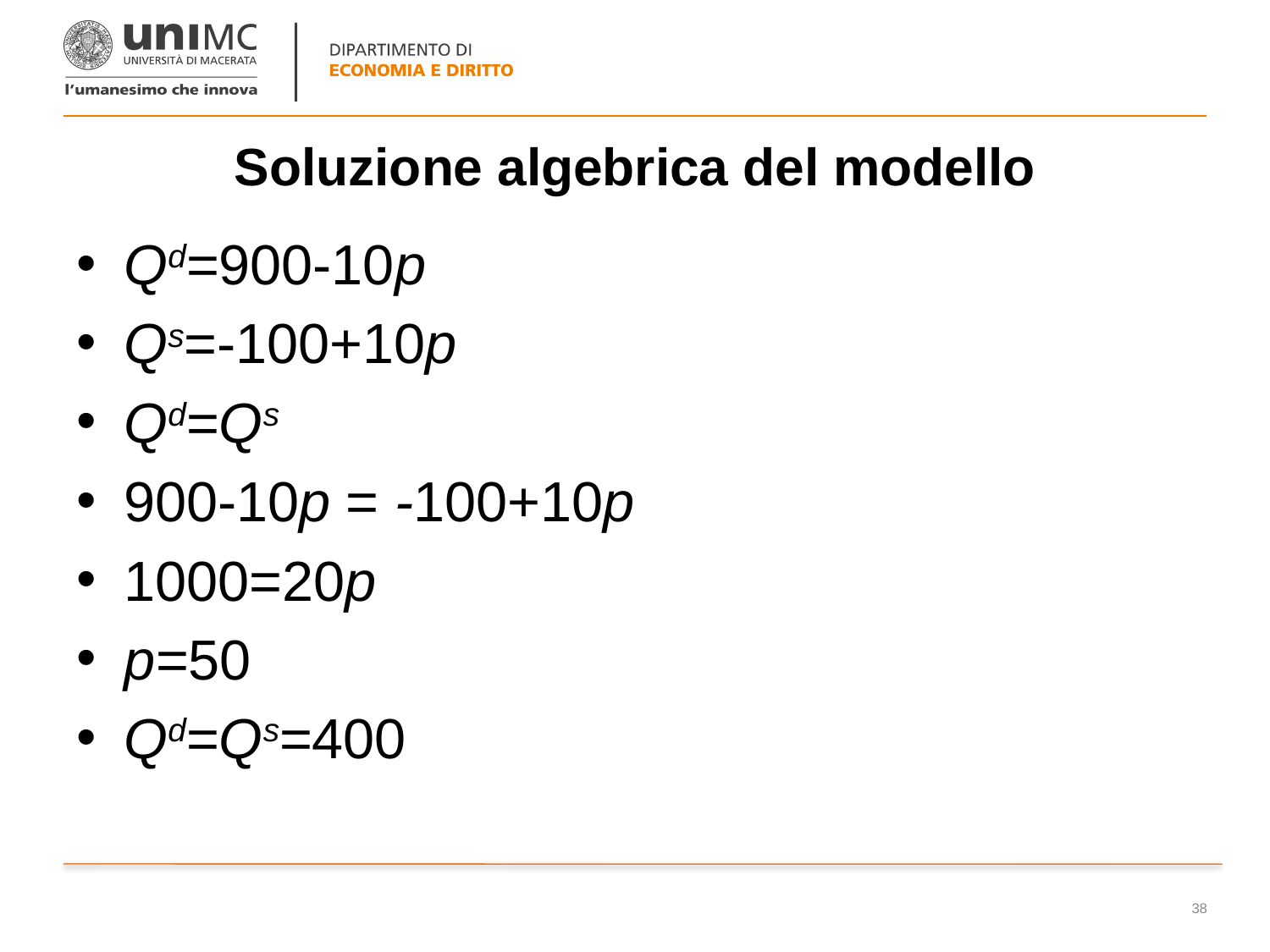

# Soluzione algebrica del modello
Qd=900-10p
Qs=-100+10p
Qd=Qs
900-10p = -100+10p
1000=20p
p=50
Qd=Qs=400
38